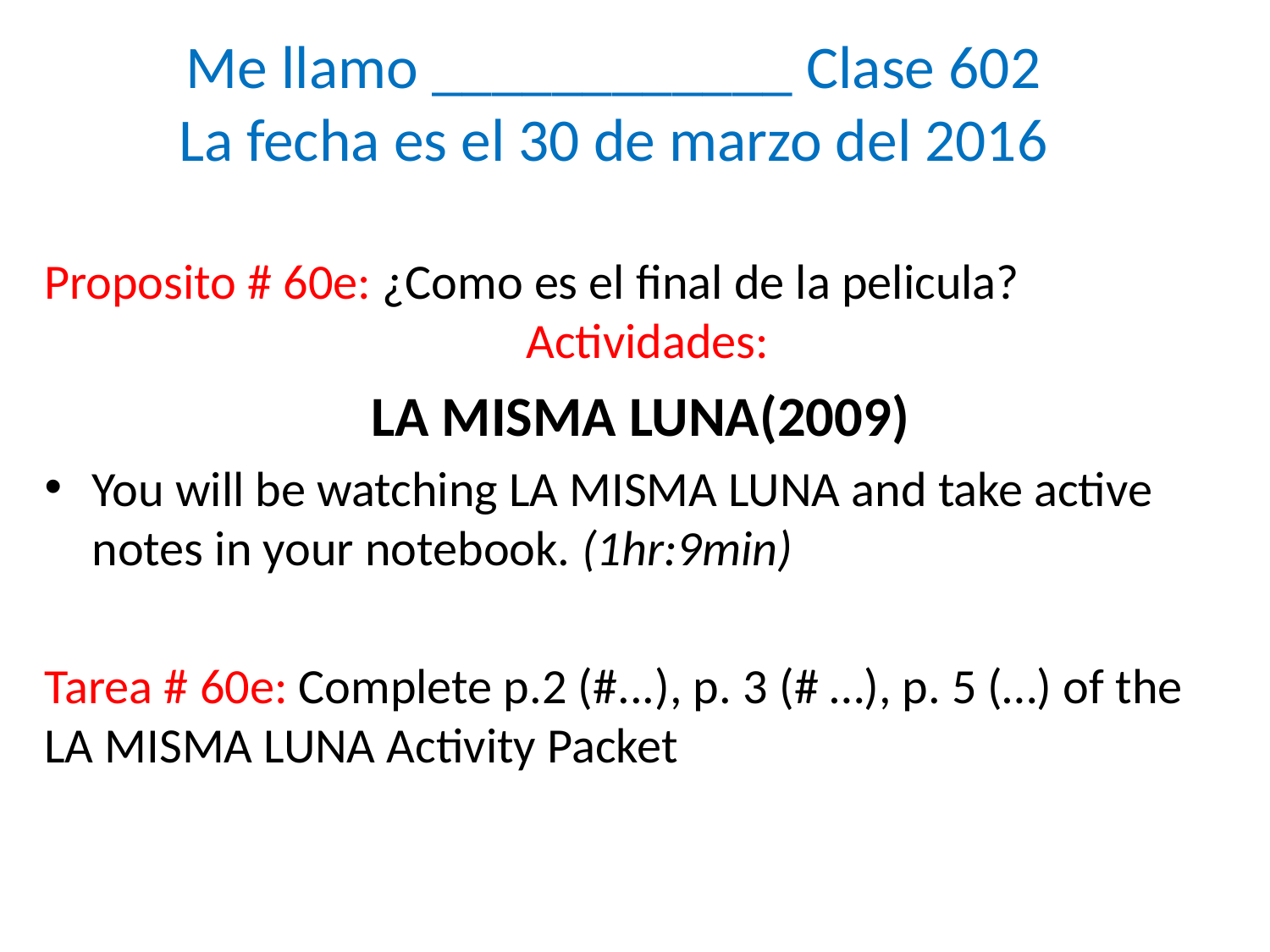

# Me llamo ____________ Clase 602 La fecha es el 30 de marzo del 2016
Proposito # 60e: ¿Como es el final de la pelicula?                                                               Actividades:
LA MISMA LUNA(2009)
You will be watching LA MISMA LUNA and take active notes in your notebook. (1hr:9min)

Tarea # 60e: Complete p.2 (#...), p. 3 (# …), p. 5 (…) of the LA MISMA LUNA Activity Packet